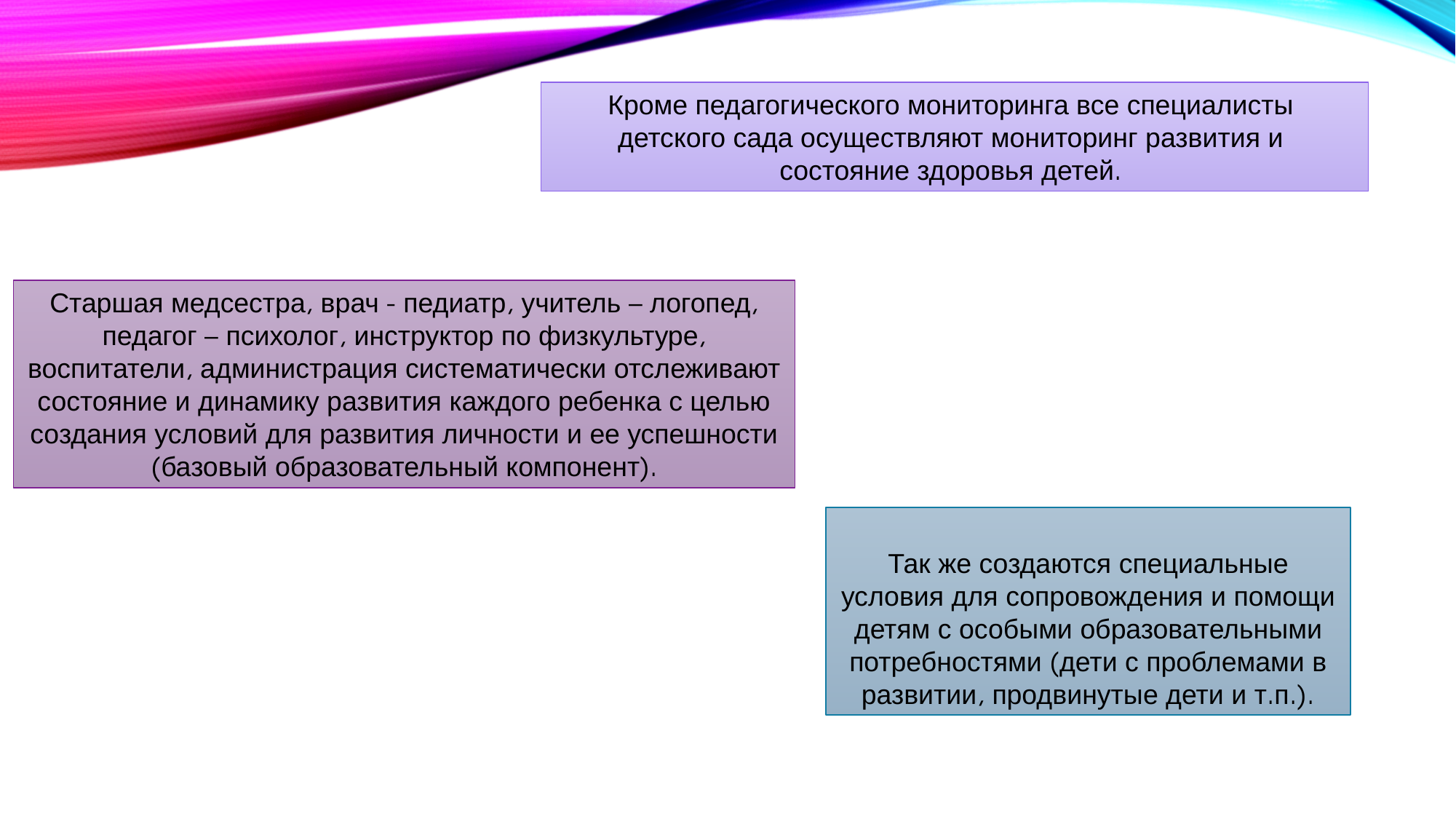

Кроме педагогического мониторинга все специалисты
детского сада осуществляют мониторинг развития и
состояние здоровья детей.
Старшая медсестра, врач - педиатр, учитель – логопед, педагог – психолог, инструктор по физкультуре, воспитатели, администрация систематически отслеживают состояние и динамику развития каждого ребенка с целью создания условий для развития личности и ее успешности (базовый образовательный компонент).

Так же создаются специальные условия для сопровождения и помощи детям с особыми образовательными потребностями (дети с проблемами в развитии, продвинутые дети и т.п.).